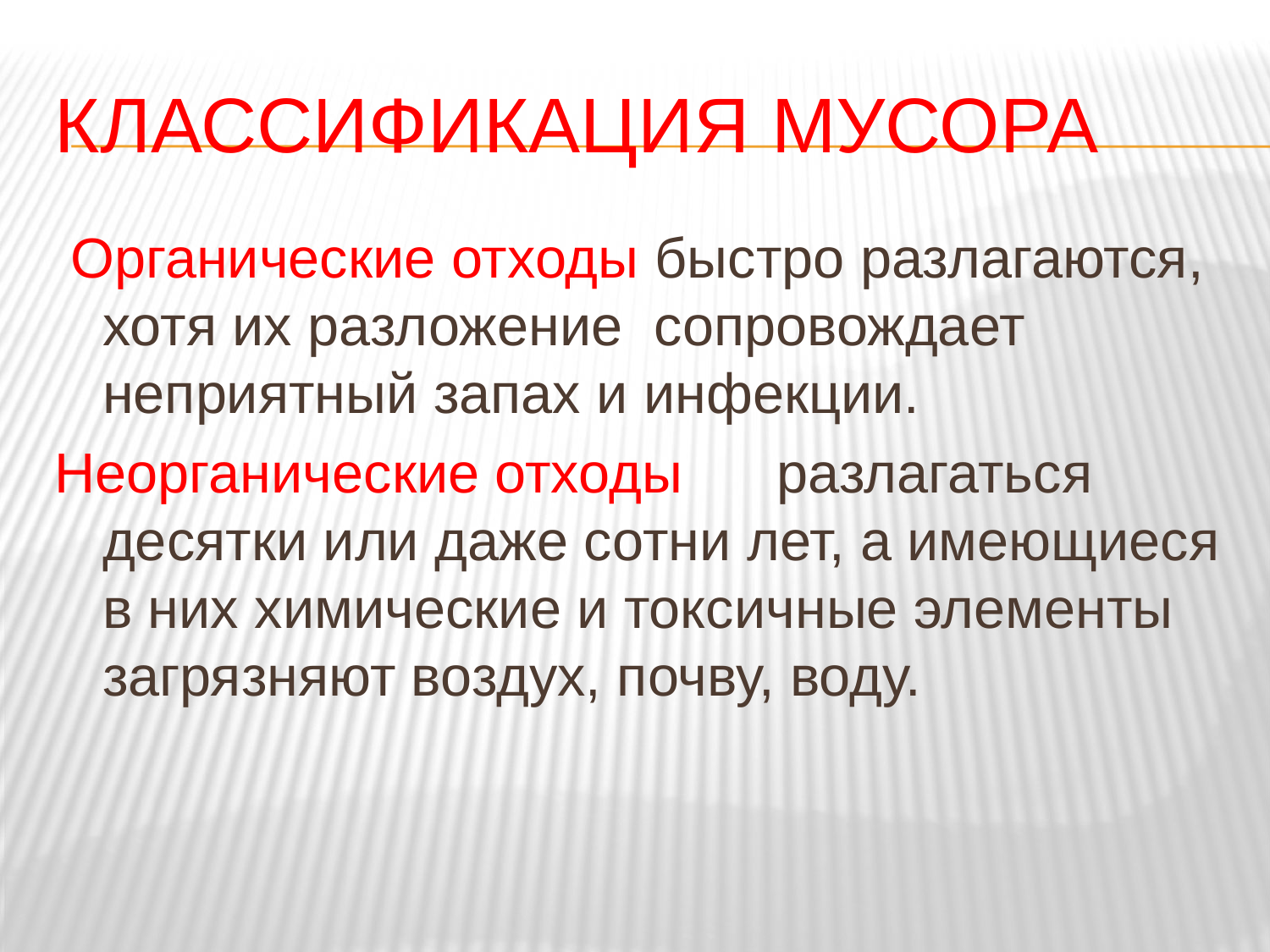

# Классификация мусора
 Органические отходы быстро разлагаются, хотя их разложение  сопровождает неприятный запах и инфекции.
Неорганические отходы      разлагаться десятки или даже сотни лет, а имеющиеся в них химические и токсичные элементы загрязняют воздух, почву, воду.